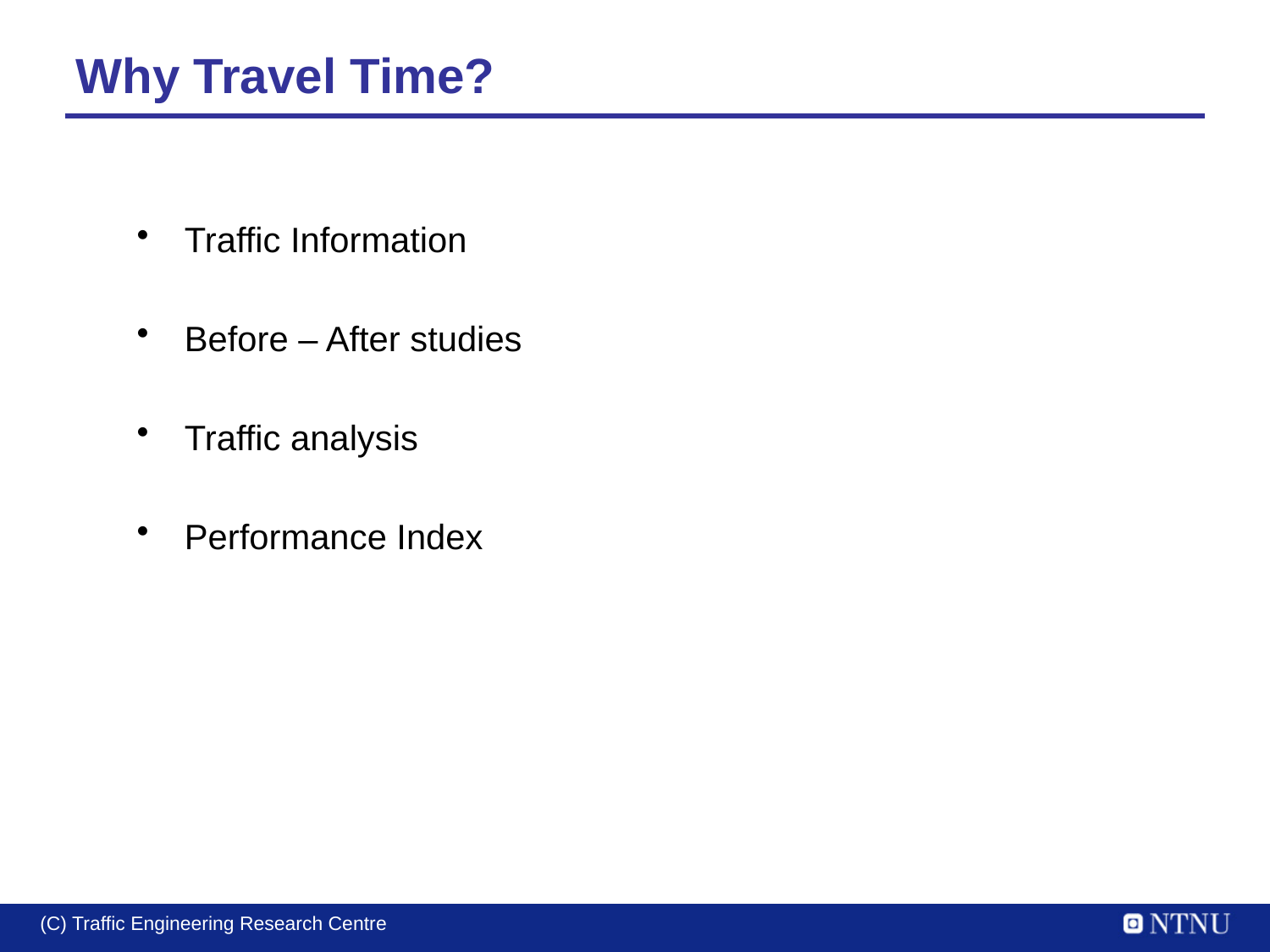

# Why Travel Time?
Traffic Information

Before – After studies

Traffic analysis

Performance Index